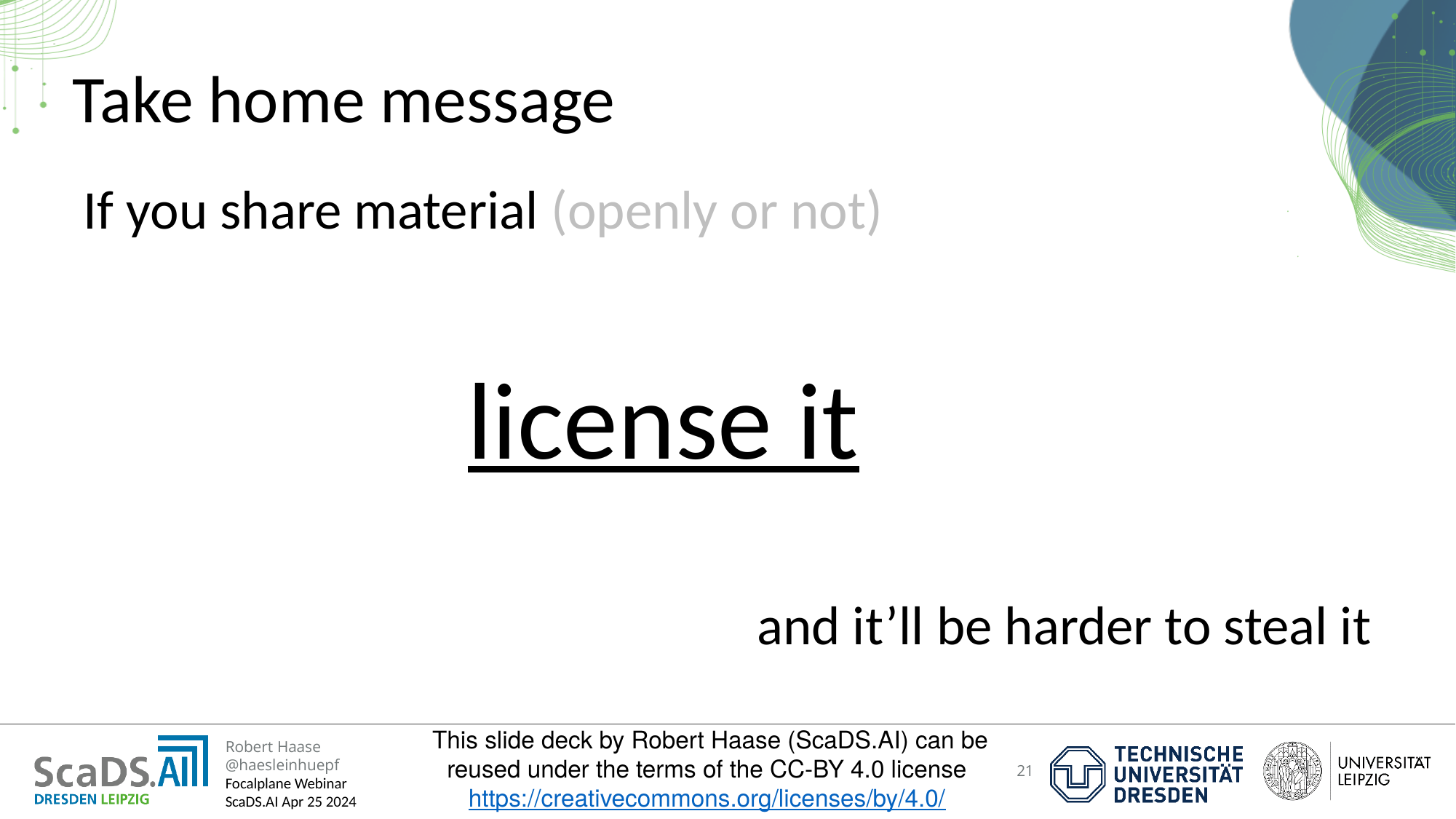

# Take home message
If you share material (openly or not)

license it   _

and it’ll be harder to steal it
This slide deck by Robert Haase (ScaDS.AI) can be reused under the terms of the CC-BY 4.0 license https://creativecommons.org/licenses/by/4.0/